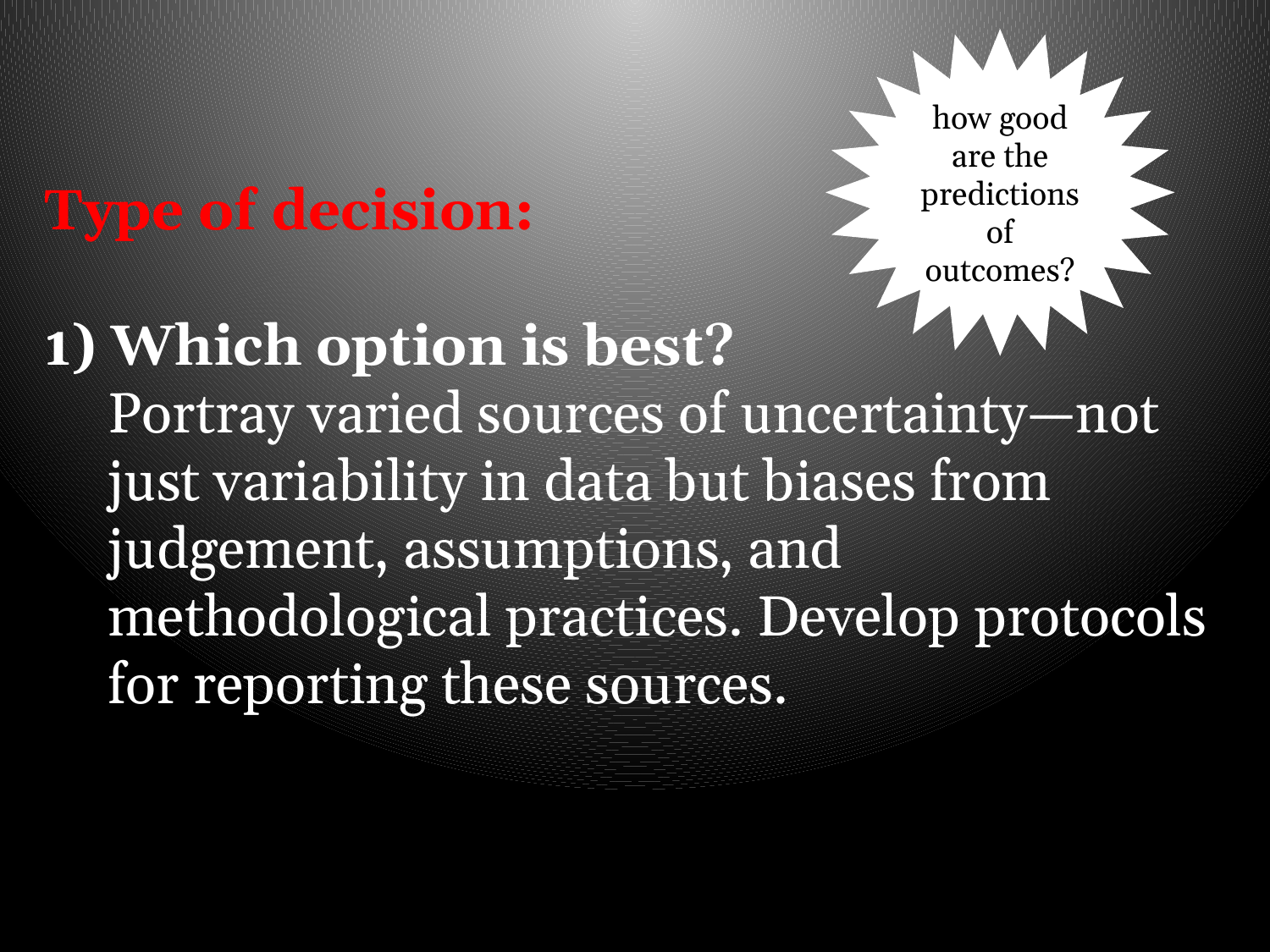

how good are the predictions of outcomes?

Type of decision:

1) Which option is best?
Portray varied sources of uncertainty—not just variability in data but biases from judgement, assumptions, and methodological practices. Develop protocols for reporting these sources.